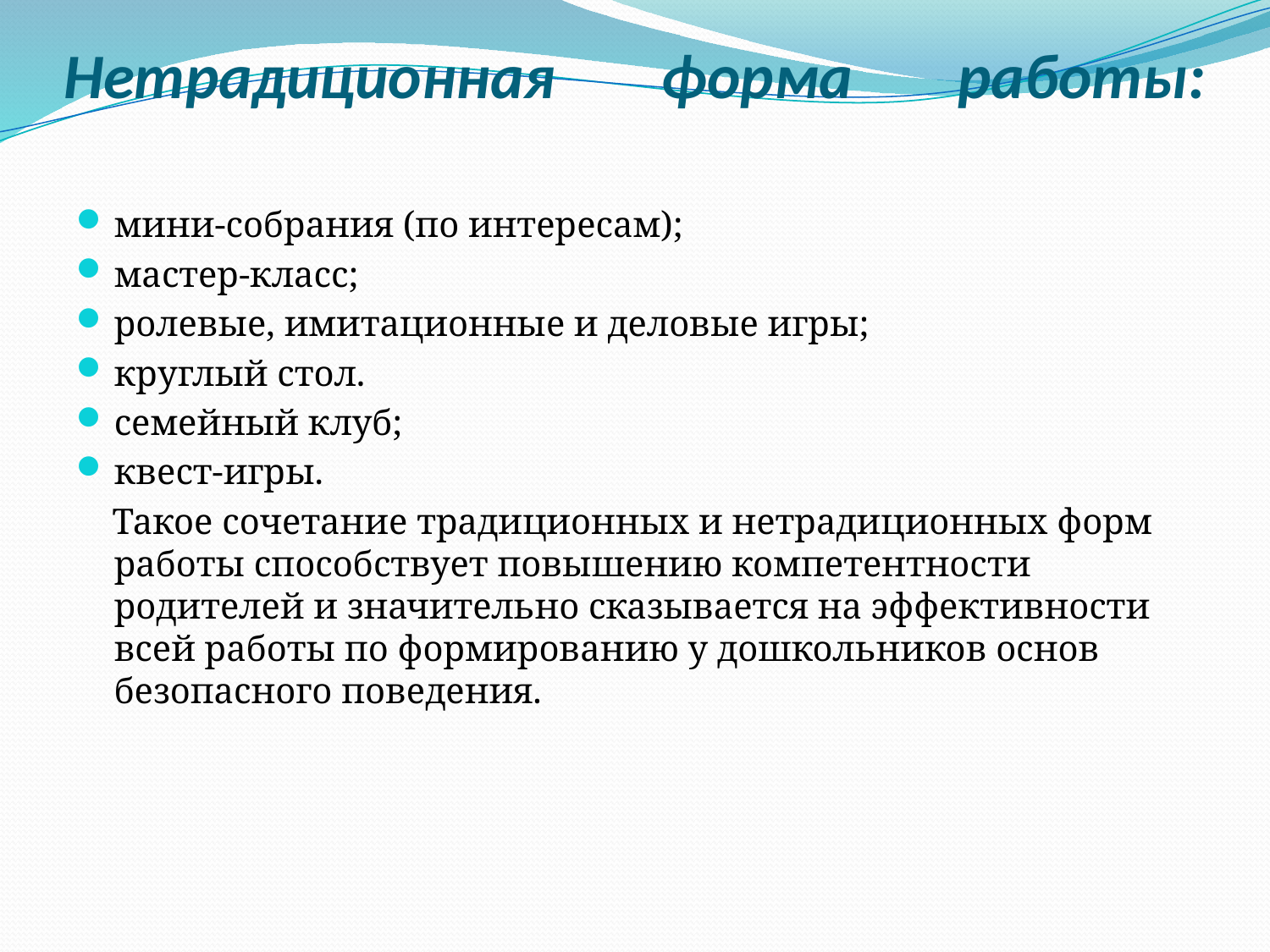

# Нетрадиционная форма работы:
мини-собрания (по интересам);
мастер-класс;
ролевые, имитационные и деловые игры;
круглый стол.
семейный клуб;
квест-игры.
    Такое сочетание традиционных и нетрадиционных форм работы способствует повышению компетентности родителей и значительно сказывается на эффективности всей работы по формированию у дошкольников основ безопасного поведения.